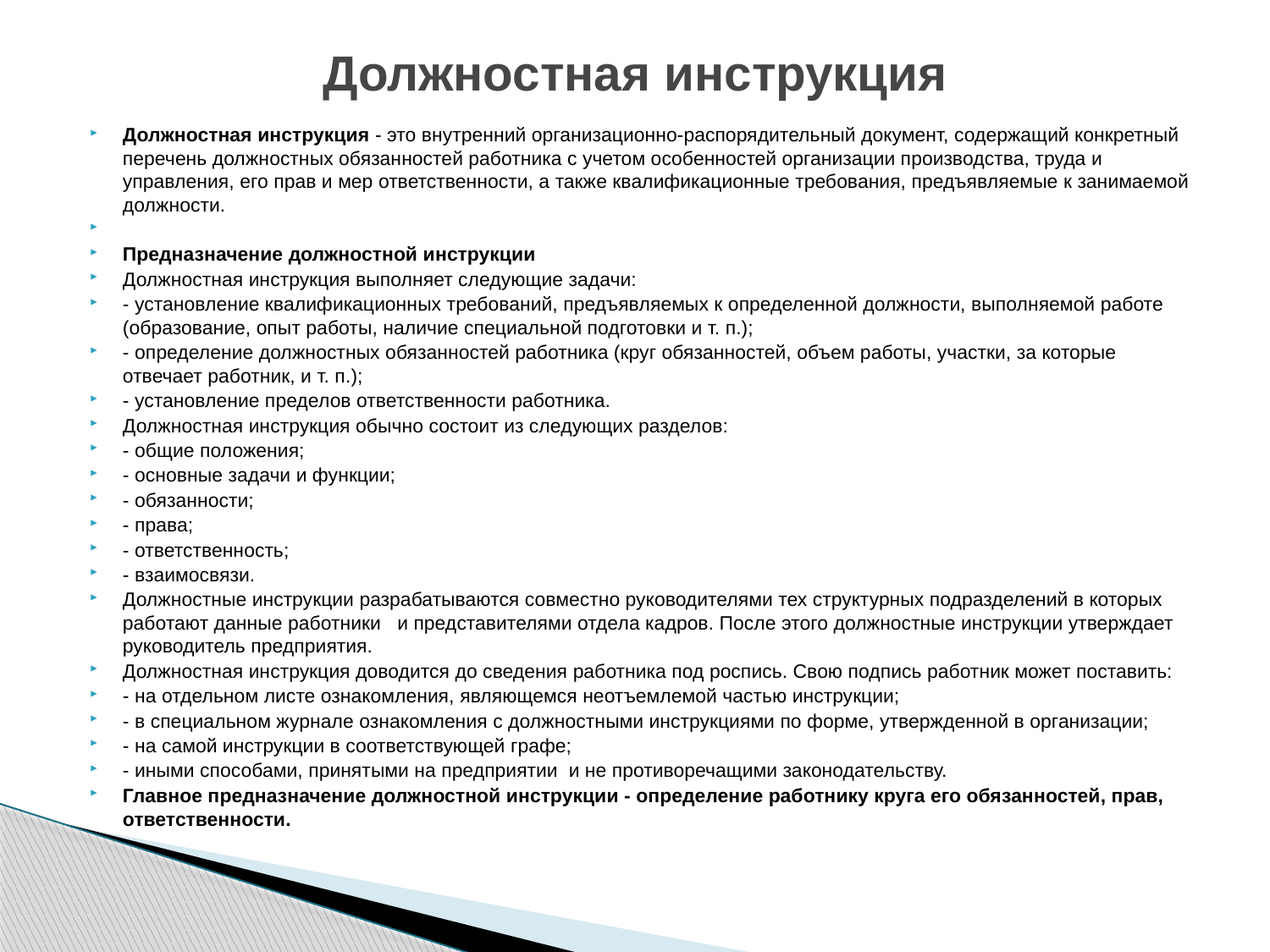

# Должностная инструкция
Должностная инструкция - это внутренний организационно-распорядительный документ, содержащий конкретный перечень должностных обязанностей работника с учетом особенностей организации производства, труда и управления, его прав и мер ответственности, а также квалификационные требования, предъявляемые к занимаемой должности.

Предназначение должностной инструкции
Должностная инструкция выполняет следующие задачи:
- установление квалификационных требований, предъявляемых к определенной должности, выполняемой работе (образование, опыт работы, наличие специальной подготовки и т. п.);
- определение должностных обязанностей работника (круг обязанностей, объем работы, участки, за которые отвечает работник, и т. п.);
- установление пределов ответственности работника.
Должностная инструкция обычно состоит из следующих разделов:
- общие положения;
- основные задачи и функции;
- обязанности;
- права;
- ответственность;
- взаимосвязи.
Должностные инструкции разрабатываются совместно руководителями тех структурных подразделений в которых работают данные работники   и представителями отдела кадров. После этого должностные инструкции утверждает руководитель предприятия.
Должностная инструкция доводится до сведения работника под роспись. Свою подпись работник может поставить:
- на отдельном листе ознакомления, являющемся неотъемлемой частью инструкции;
- в специальном журнале ознакомления с должностными инструкциями по форме, утвержденной в организации;
- на самой инструкции в соответствующей графе;
- иными способами, принятыми на предприятии  и не противоречащими законодательству.
Главное предназначение должностной инструкции - определение работнику круга его обязанностей, прав, ответственности.